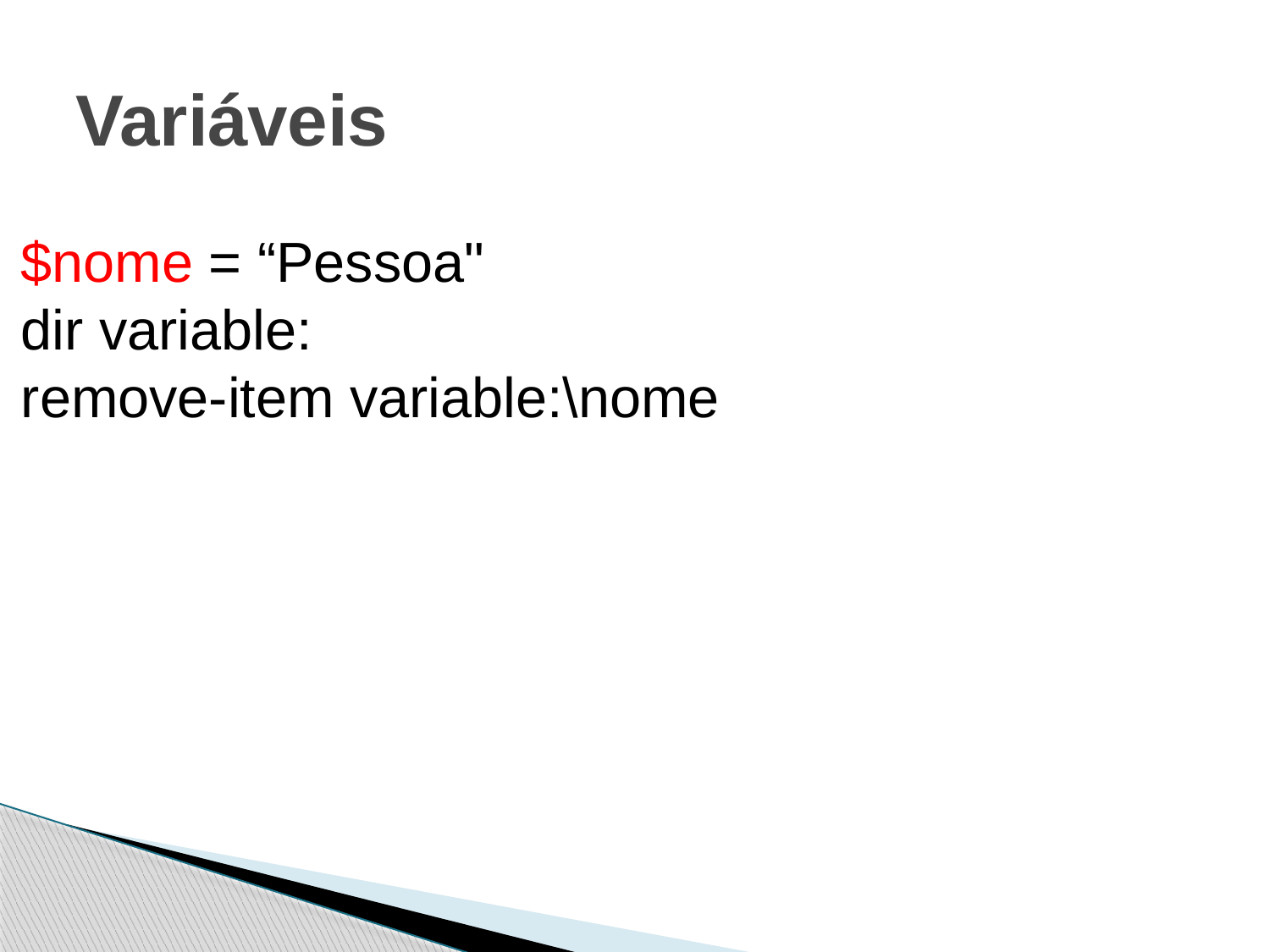

# Variáveis
$nome = “Pessoa"
dir variable:
remove-item variable:\nome